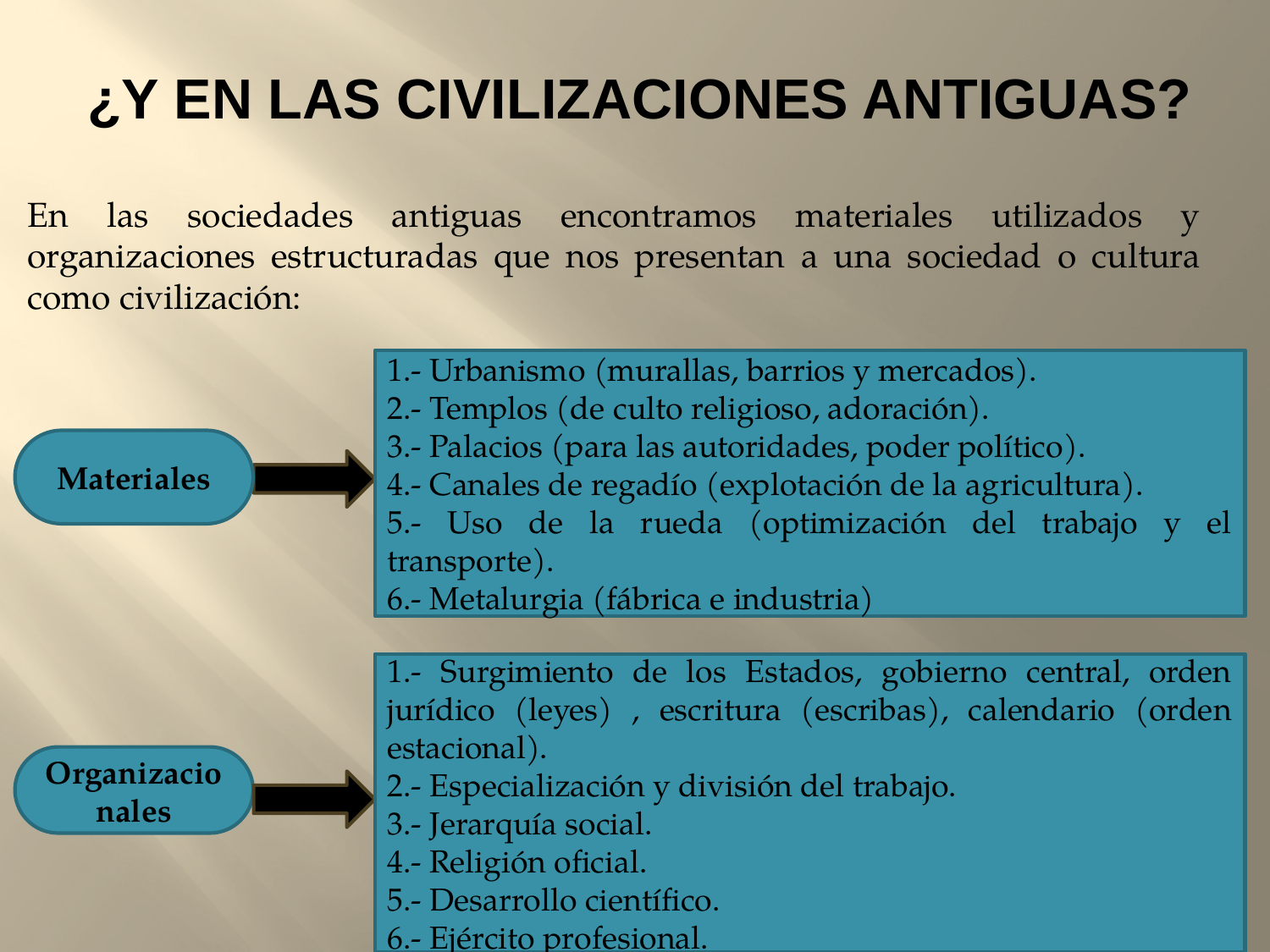

# ¿Y EN LAS CIVILIZACIONES ANTIGUAS?
En las sociedades antiguas encontramos materiales utilizados y organizaciones estructuradas que nos presentan a una sociedad o cultura como civilización:
1.- Urbanismo (murallas, barrios y mercados).
2.- Templos (de culto religioso, adoración).
3.- Palacios (para las autoridades, poder político).
4.- Canales de regadío (explotación de la agricultura).
5.- Uso de la rueda (optimización del trabajo y el transporte).
6.- Metalurgia (fábrica e industria)
Materiales

1.- Surgimiento de los Estados, gobierno central, orden jurídico (leyes) , escritura (escribas), calendario (orden estacional).
2.- Especialización y división del trabajo.
3.- Jerarquía social.
4.- Religión oficial.
5.- Desarrollo científico.
6.- Ejército profesional.
Organizacionales